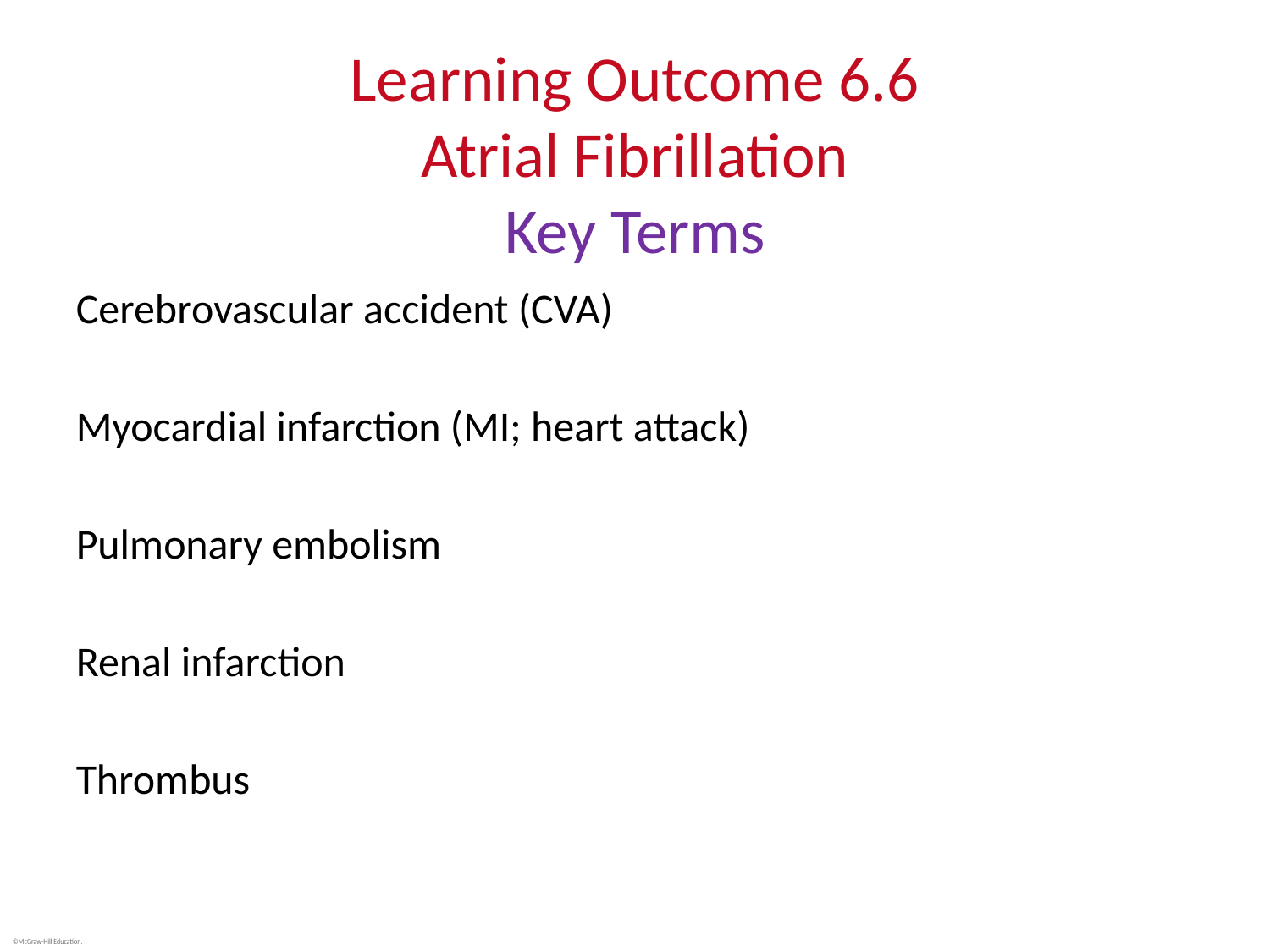

# Learning Outcome 6.6 Atrial Fibrillation Key Terms
Cerebrovascular accident (CVA)
Myocardial infarction (MI; heart attack)
Pulmonary embolism
Renal infarction
Thrombus